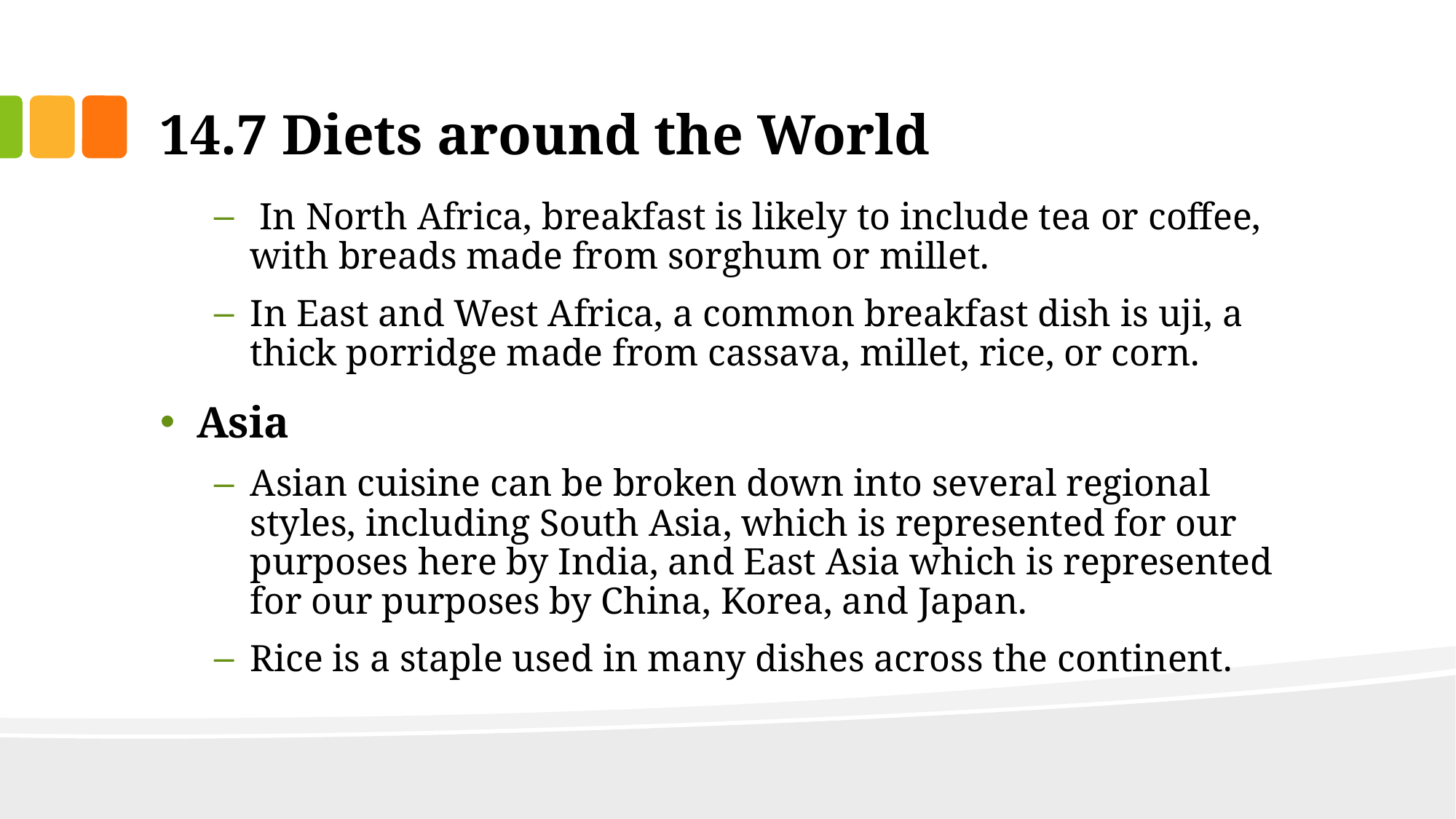

# 14.7 Diets around the World
 In North Africa, breakfast is likely to include tea or coffee, with breads made from sorghum or millet.
In East and West Africa, a common breakfast dish is uji, a thick porridge made from cassava, millet, rice, or corn.
Asia
Asian cuisine can be broken down into several regional styles, including South Asia, which is represented for our purposes here by India, and East Asia which is represented for our purposes by China, Korea, and Japan.
Rice is a staple used in many dishes across the continent.